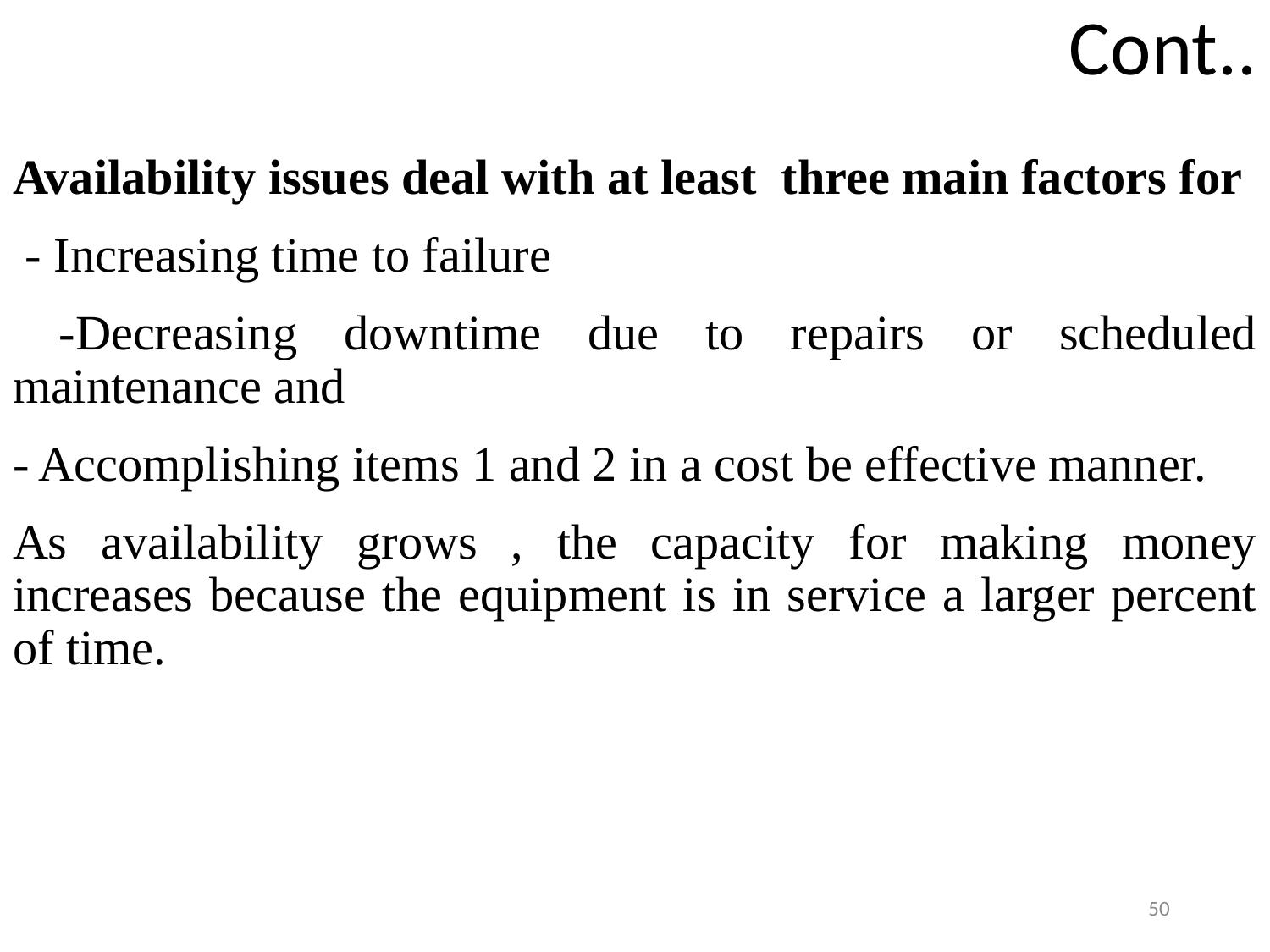

# Cont..
Availability issues deal with at least  three main factors for
 - Increasing time to failure
 -Decreasing downtime due to repairs or scheduled maintenance and
- Accomplishing items 1 and 2 in a cost be effective manner.
As availability grows , the capacity for making money increases because the equipment is in service a larger percent of time.

50